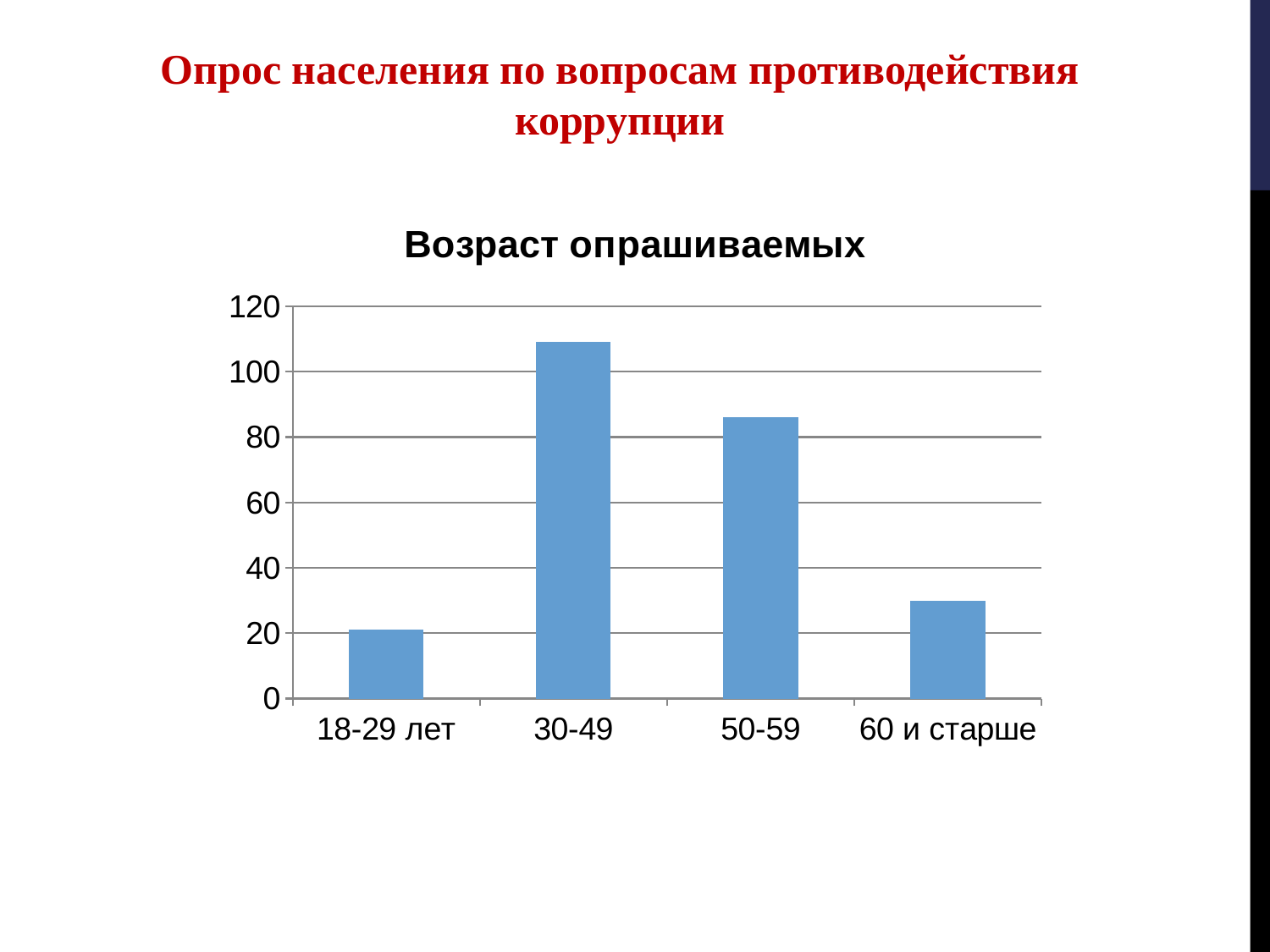

Опрос населения по вопросам противодействия коррупции

### Chart: Возраст опрашиваемых

| Category | Ряд 1 |
|---|---|
| 18-29 лет | 21.0 |
| 30-49 | 109.0 |
| 50-59 | 86.0 |
| 60 и старше | 30.0 |